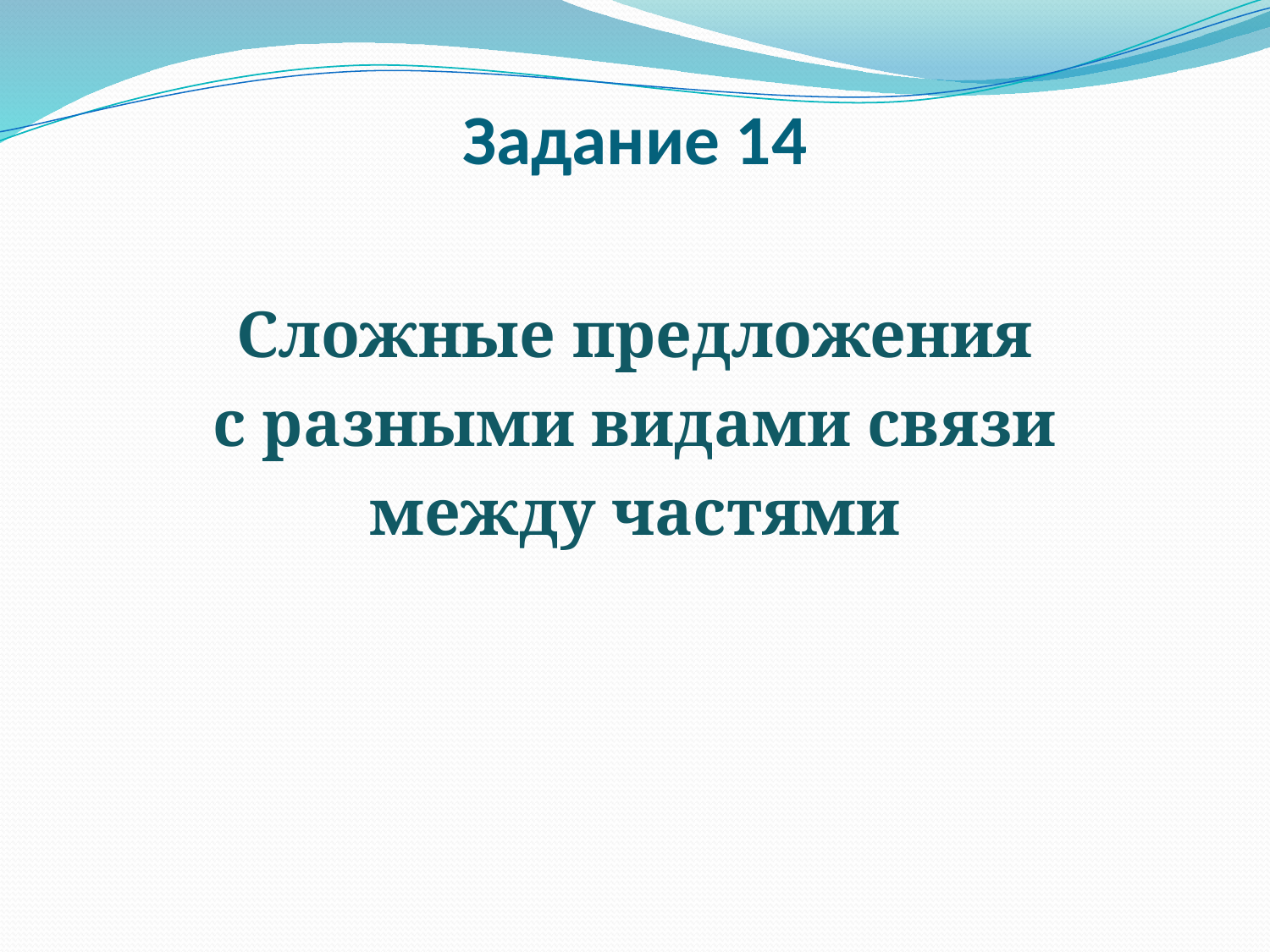

# Задание 14
Сложные предложения
 с разными видами связи
между частями